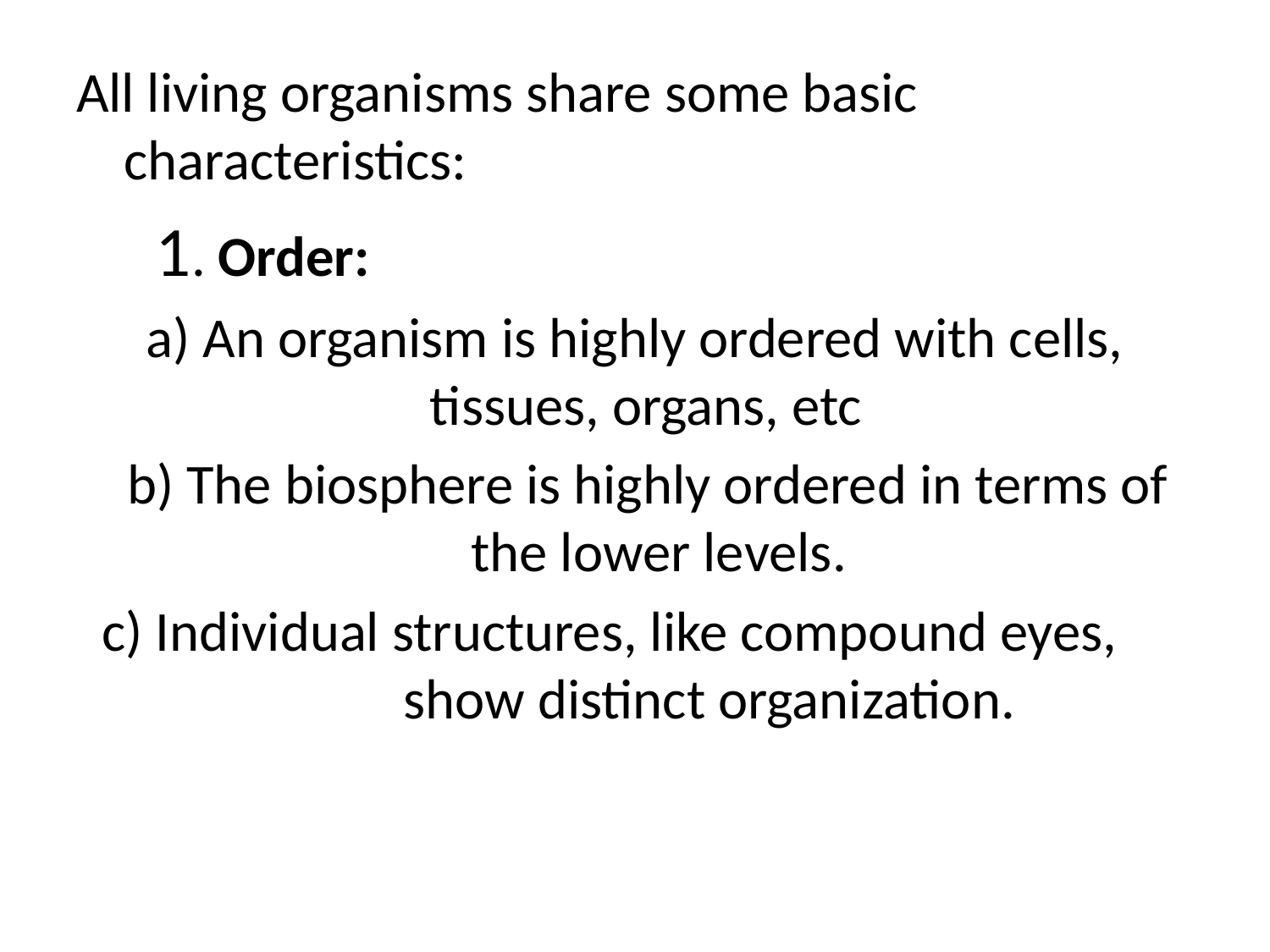

#
All living organisms share some basic characteristics:
      1. Order:
  a) An organism is highly ordered with cells,   tissues, organs, etc
   b) The biosphere is highly ordered in terms of  the lower levels.
  c) Individual structures, like compound eyes,               show distinct organization.